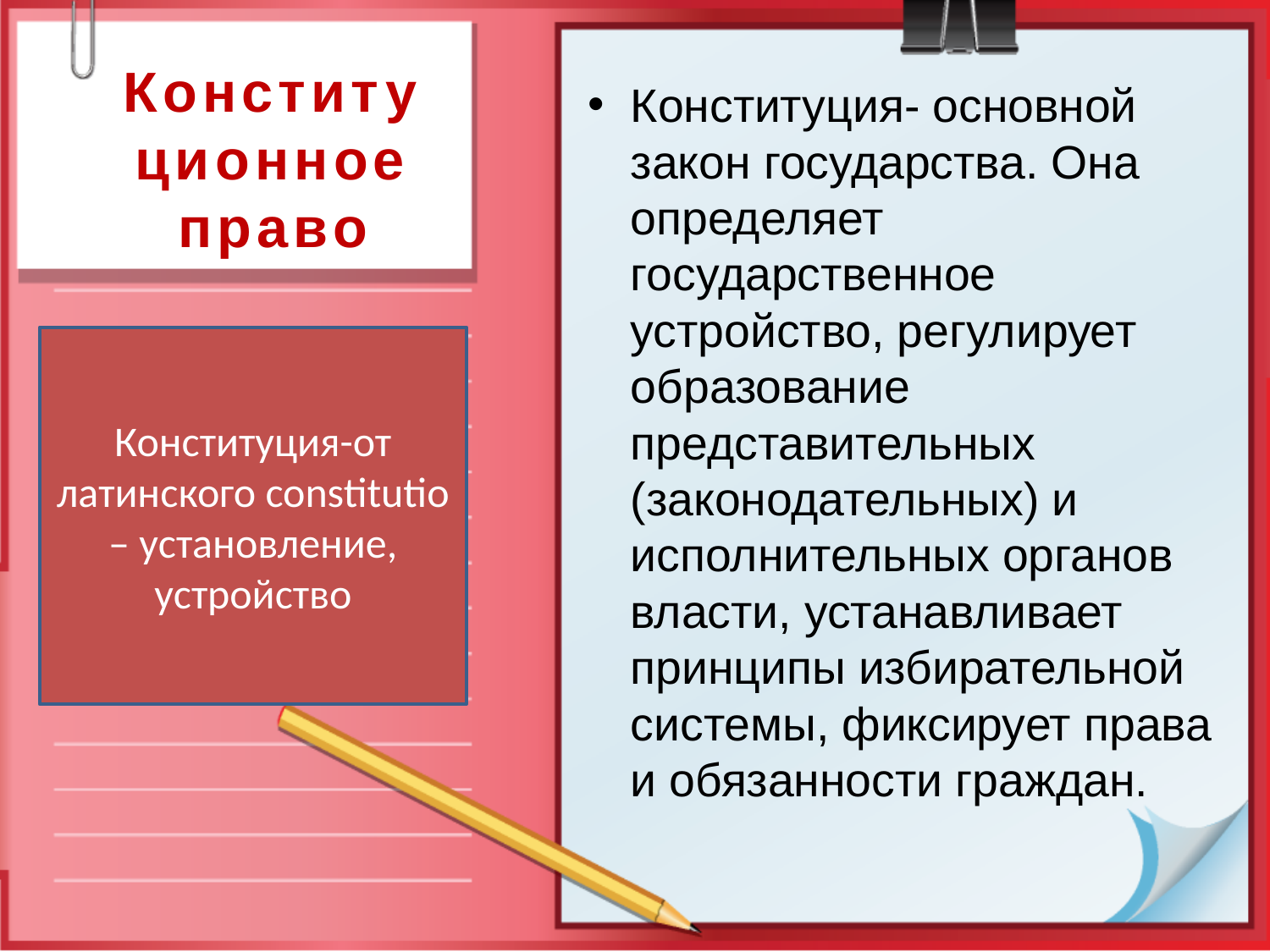

# Конститу ционное право
Конституция- основной закон государства. Она определяет государственное устройство, регулирует образование представительных (законодательных) и исполнительных органов власти, устанавливает принципы избирательной системы, фиксирует права и обязанности граждан.
Конституция-от латинского constitutio – установление, устройство